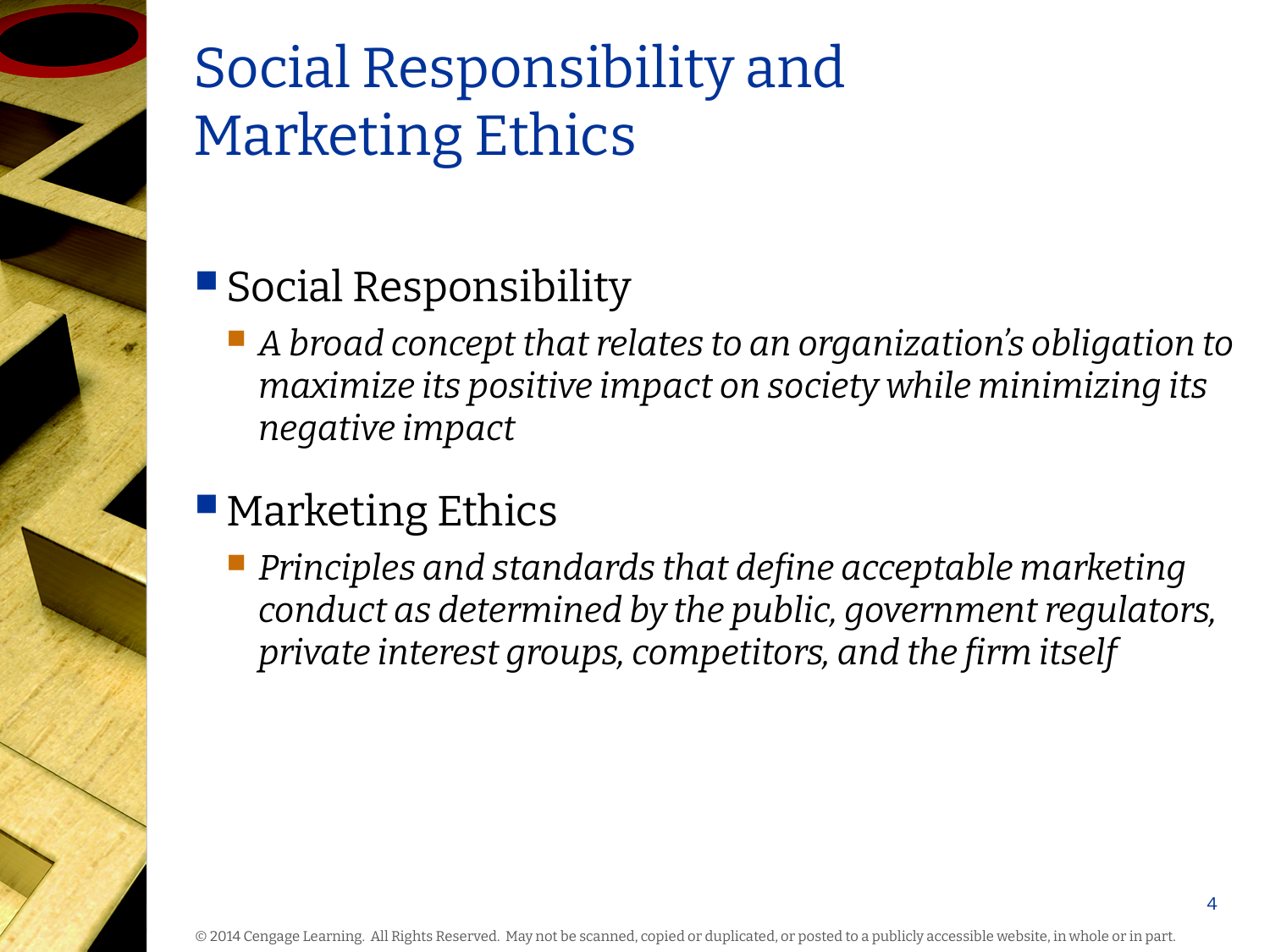

# Social Responsibility and Marketing Ethics

Social Responsibility
A broad concept that relates to an organization’s obligation to maximize its positive impact on society while minimizing its negative impact
Marketing Ethics
Principles and standards that define acceptable marketing conduct as determined by the public, government regulators, private interest groups, competitors, and the firm itself

4